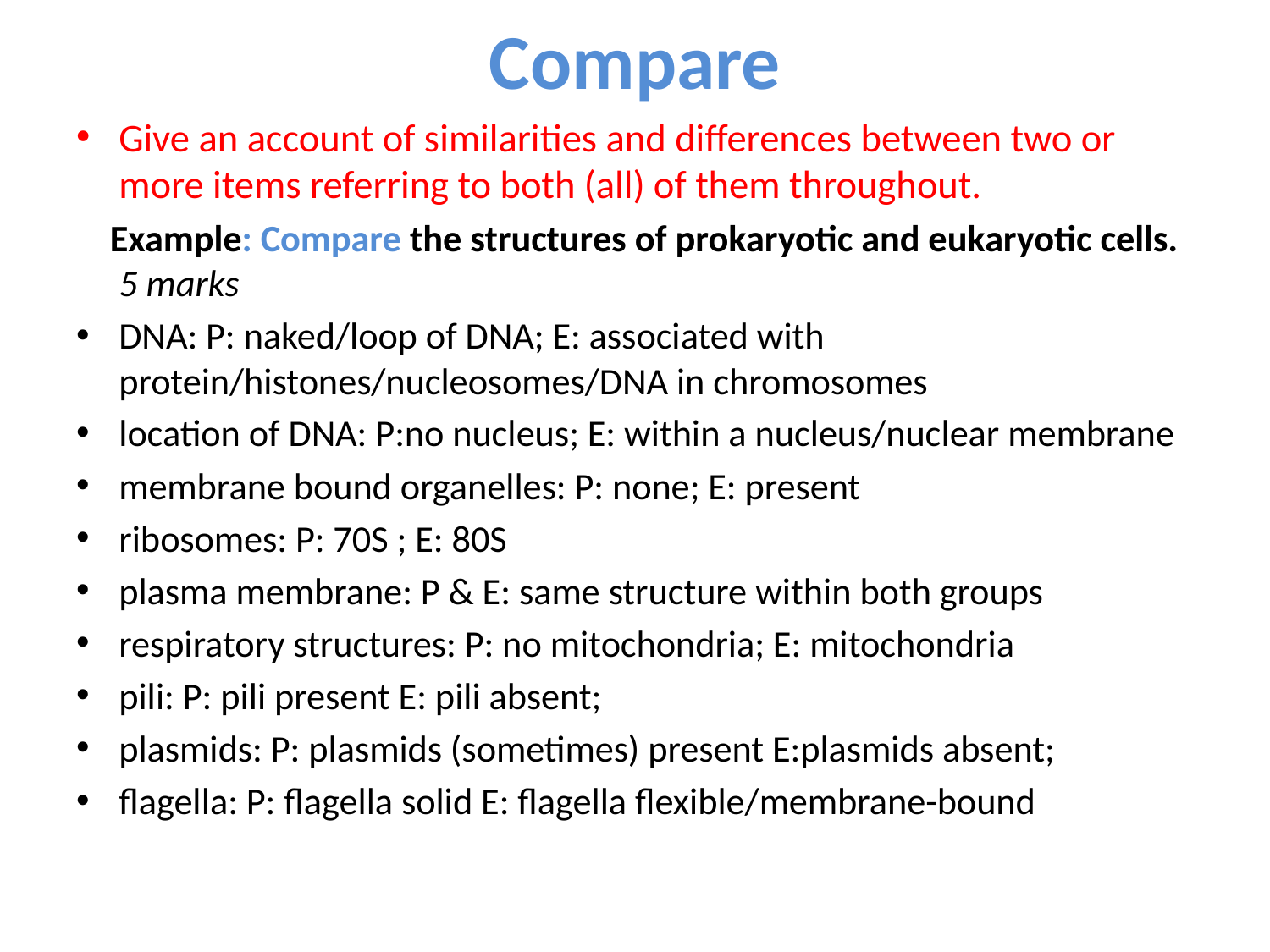

# Compare
Give an account of similarities and differences between two or more items referring to both (all) of them throughout.
    Example: Compare the structures of prokaryotic and eukaryotic cells. 5 marks
DNA: P: naked/loop of DNA; E: associated with protein/histones/nucleosomes/DNA in chromosomes
location of DNA: P:no nucleus; E: within a nucleus/nuclear membrane
membrane bound organelles: P: none; E: present
ribosomes: P: 70S ; E: 80S
plasma membrane: P & E: same structure within both groups
respiratory structures: P: no mitochondria; E: mitochondria
pili: P: pili present E: pili absent;
plasmids: P: plasmids (sometimes) present E:plasmids absent;
flagella: P: flagella solid E: flagella flexible/membrane-bound